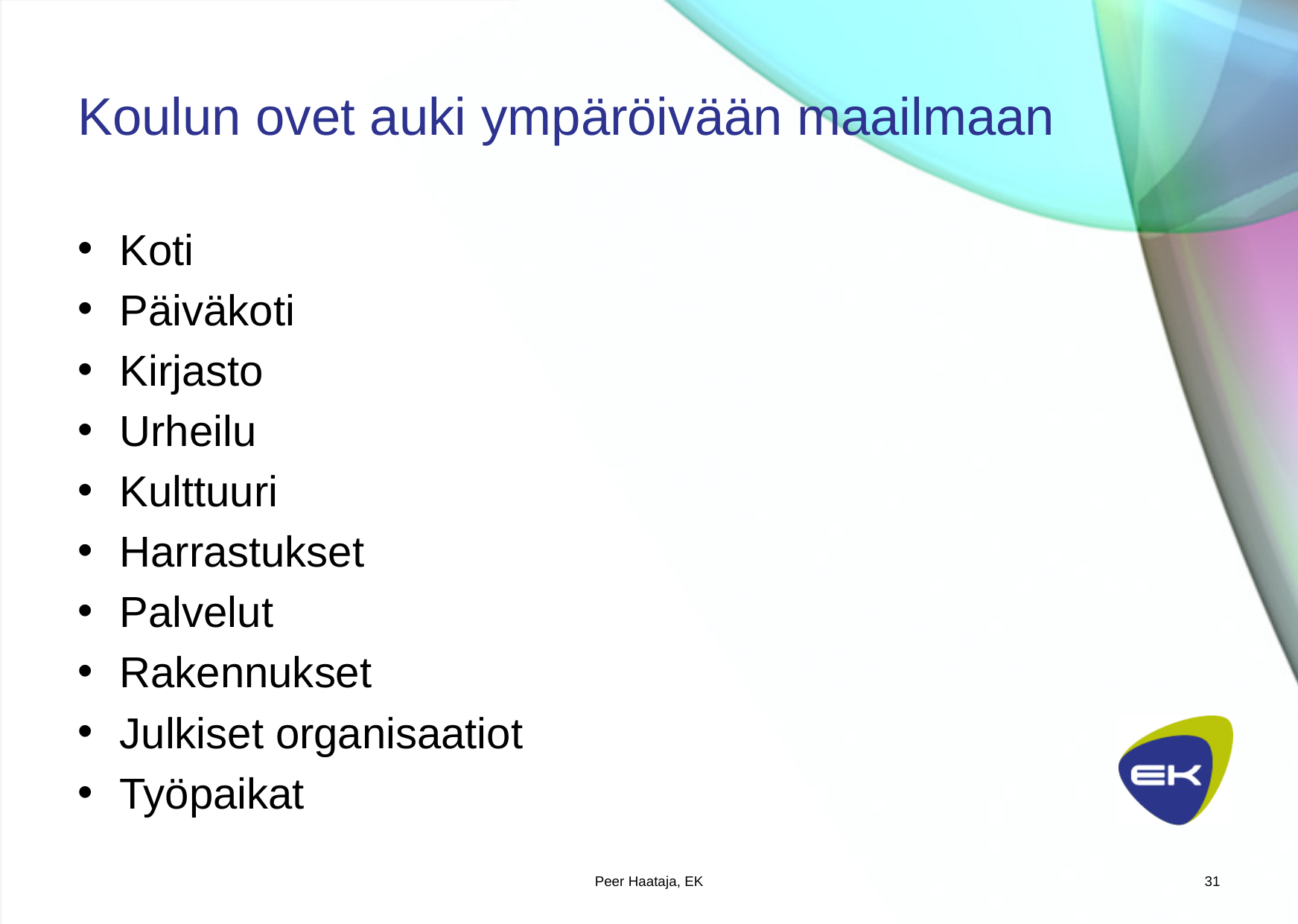

Koulun ovet auki ympäröivään maailmaan
Koti
Päiväkoti
Kirjasto
Urheilu
Kulttuuri
Harrastukset
Palvelut
Rakennukset
Julkiset organisaatiot
Työpaikat

Peer Haataja, EK
31